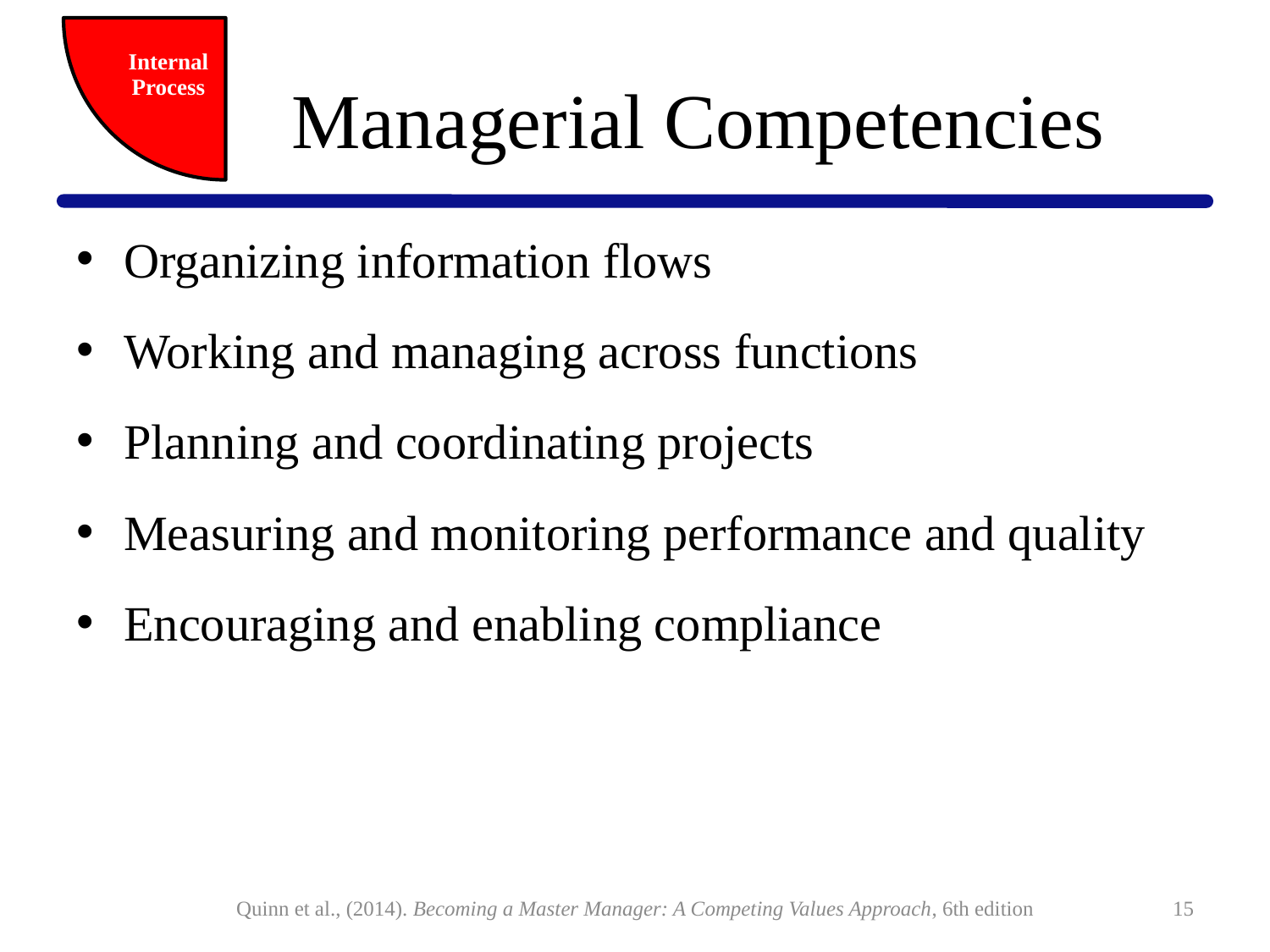

Internal Process
# Managerial Competencies
Organizing information flows
Working and managing across functions
Planning and coordinating projects
Measuring and monitoring performance and quality
Encouraging and enabling compliance

Quinn et al., (2014). Becoming a Master Manager: A Competing Values Approach, 6th edition
15